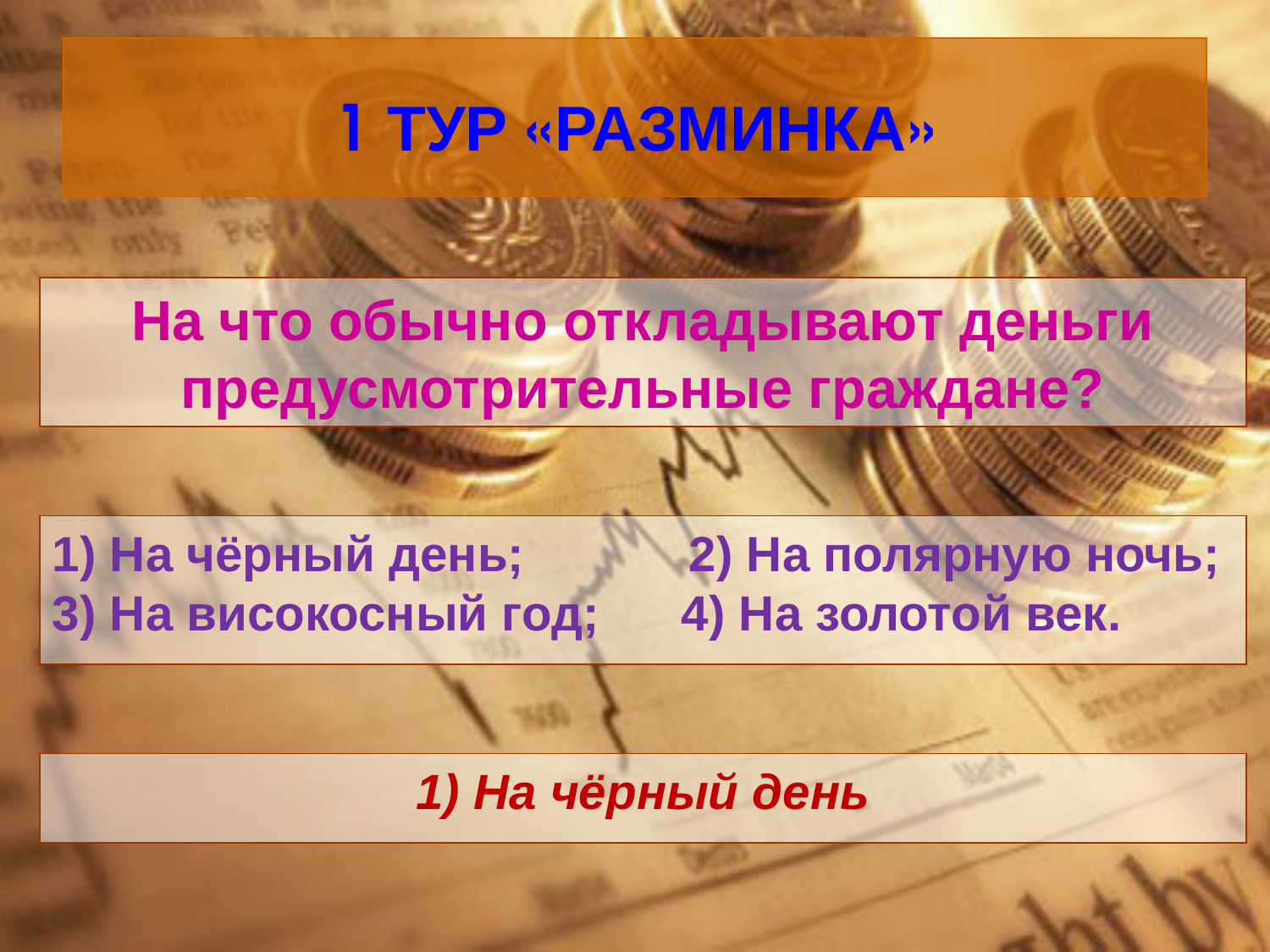

# 1 ТУР «РАЗМИНКА»
На что обычно откладывают деньги предусмотрительные граждане?
1) На чёрный день;            2) На полярную ночь;
3) На високосный год;      4) На золотой век.

1) На чёрный день